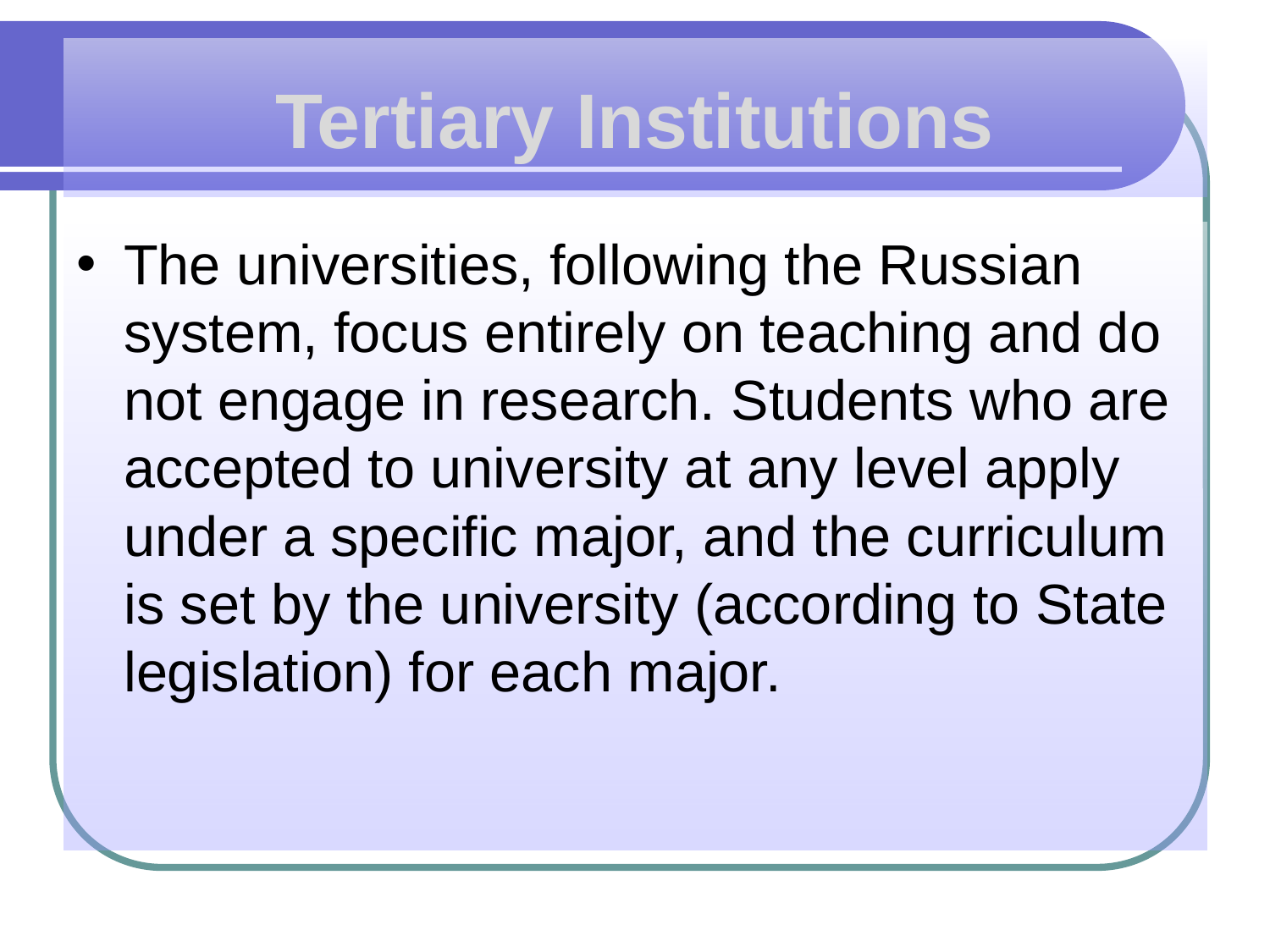

Tertiary Institutions
The universities, following the Russian system, focus entirely on teaching and do not engage in research. Students who are accepted to university at any level apply under a specific major, and the curriculum is set by the university (according to State legislation) for each major.